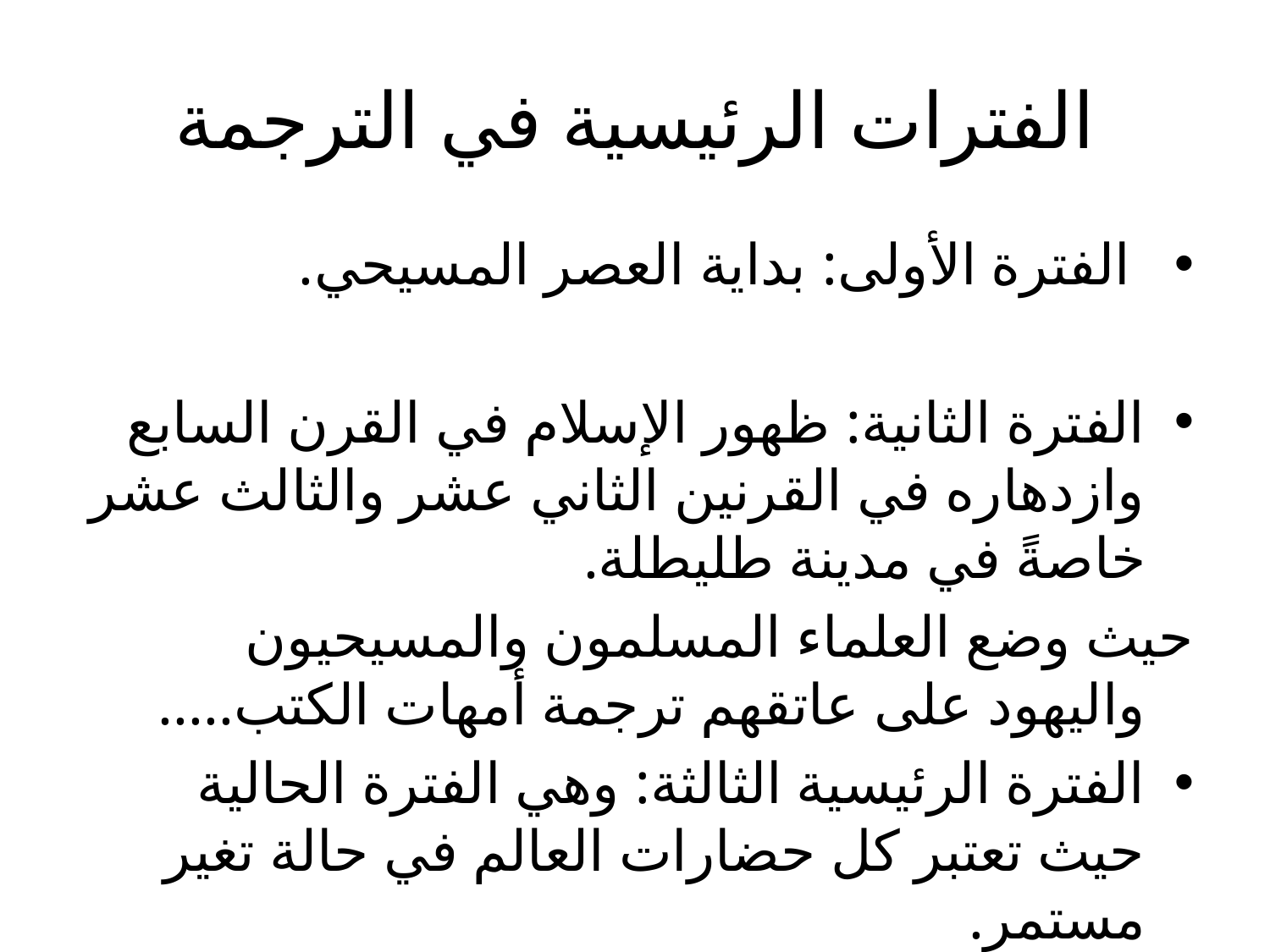

# الفترات الرئيسية في الترجمة
 الفترة الأولى: بداية العصر المسيحي.

الفترة الثانية: ظهور الإسلام في القرن السابع وازدهاره في القرنين الثاني عشر والثالث عشر خاصةً في مدينة طليطلة.
حيث وضع العلماء المسلمون والمسيحيون واليهود على عاتقهم ترجمة أمهات الكتب.....
الفترة الرئيسية الثالثة: وهي الفترة الحالية حيث تعتبر كل حضارات العالم في حالة تغير مستمر.